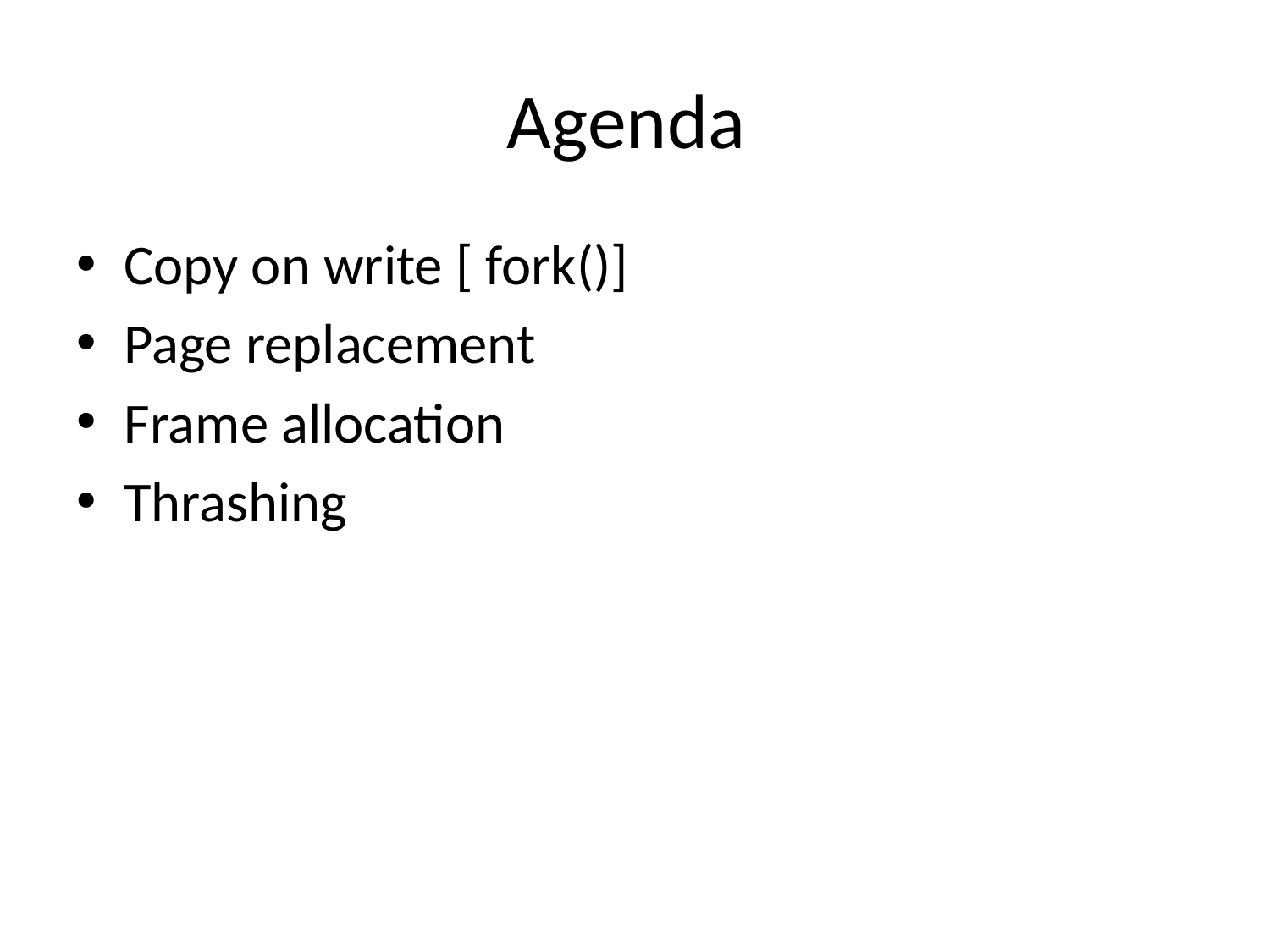

# Agenda
Copy on write [ fork()]
Page replacement
Frame allocation
Thrashing